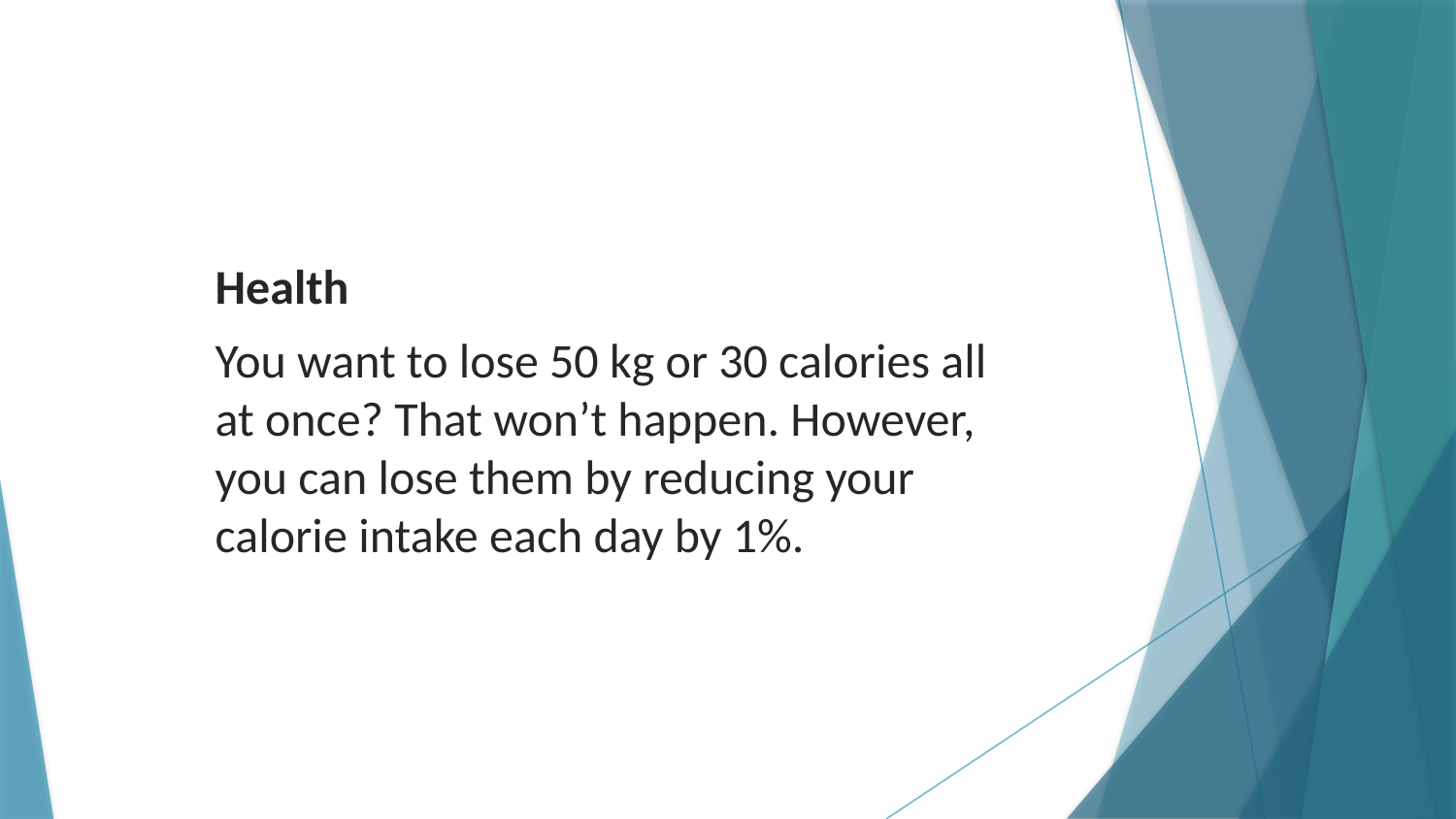

Health
You want to lose 50 kg or 30 calories all at once? That won’t happen. However, you can lose them by reducing your calorie intake each day by 1%.